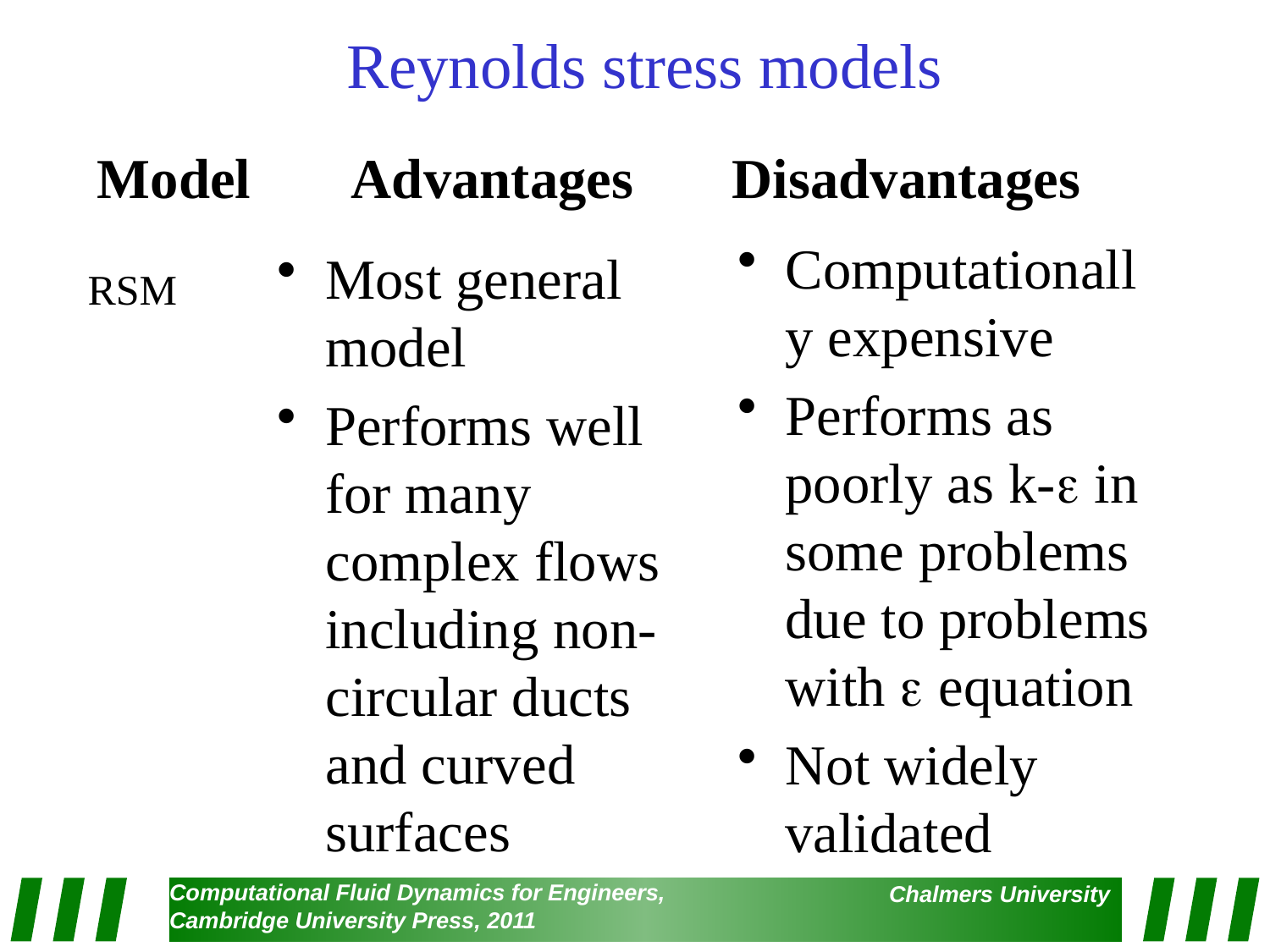

# Reynolds stress models
Model	Advantages	Disadvantages
Computationally expensive
Performs as poorly as k-ε in some problems due to problems with ε equation
Not widely validated
Most general model
Performs well for many complex flows including non-circular ducts and curved surfaces
RSM